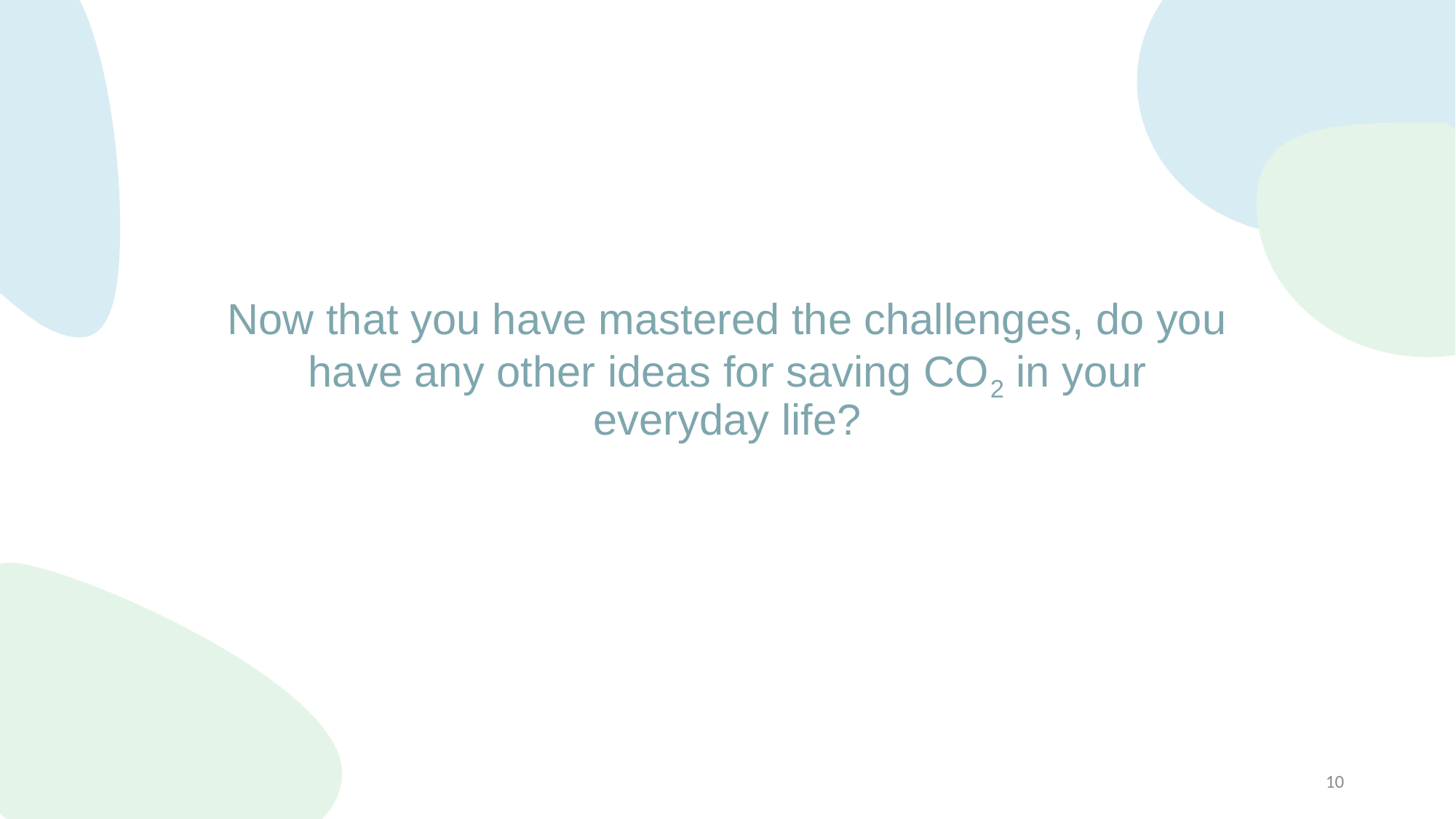

# Now that you have mastered the challenges, do you have any other ideas for saving CO2 in your everyday life?

10